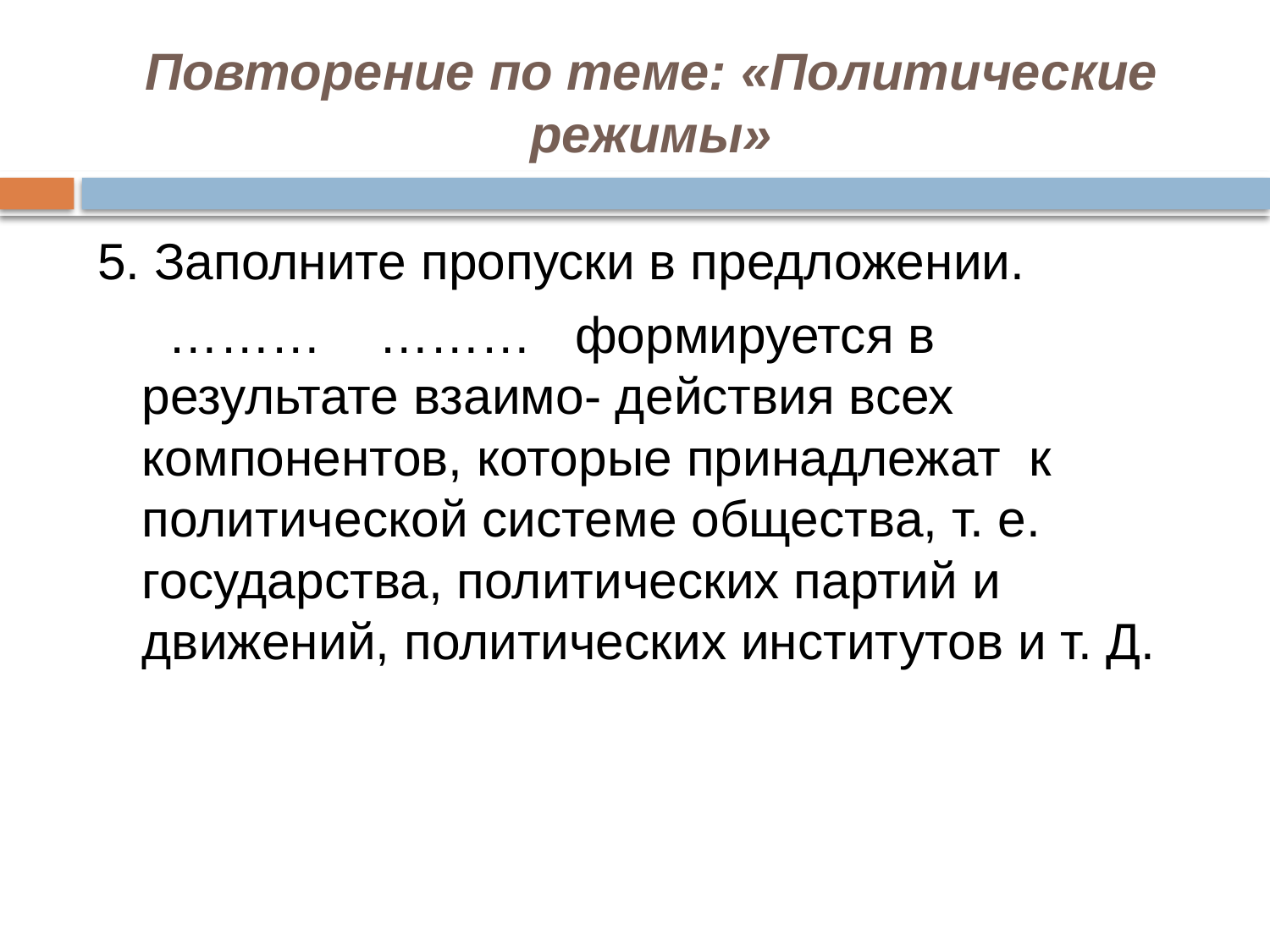

# Повторение по теме: «Политические режимы»
5. Заполните пропуски в предложении.
     ………    ………   формируется в результате взаимо- действия всех компонентов, которые принадлежат  к политической системе общества, т. е. государства, политических партий и движений, политических институтов и т. Д.